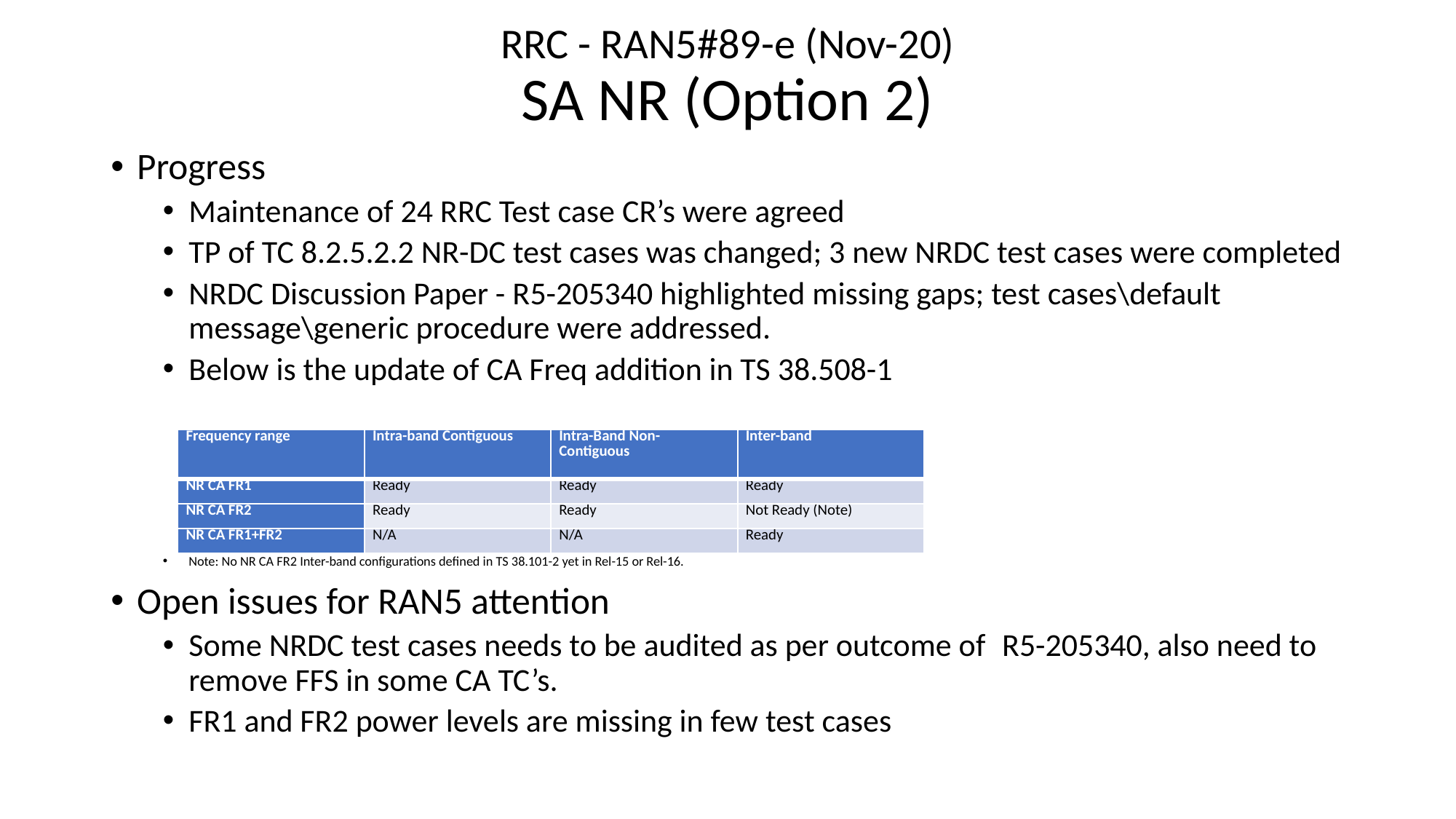

# RRC - RAN5#89-e (Nov-20) SA NR (Option 2)
Progress
Maintenance of 24 RRC Test case CR’s were agreed
TP of TC 8.2.5.2.2 NR-DC test cases was changed; 3 new NRDC test cases were completed
NRDC Discussion Paper - R5-205340 highlighted missing gaps; test cases\default message\generic procedure were addressed.
Below is the update of CA Freq addition in TS 38.508-1

Note: No NR CA FR2 Inter-band configurations defined in TS 38.101-2 yet in Rel-15 or Rel-16.
Open issues for RAN5 attention
Some NRDC test cases needs to be audited as per outcome of  R5-205340, also need to remove FFS in some CA TC’s.
FR1 and FR2 power levels are missing in few test cases
| Frequency range | Intra-band Contiguous | Intra-Band Non-Contiguous | Inter-band |
| --- | --- | --- | --- |
| NR CA FR1 | Ready | Ready | Ready |
| NR CA FR2 | Ready | Ready | Not Ready (Note) |
| NR CA FR1+FR2 | N/A | N/A | Ready |